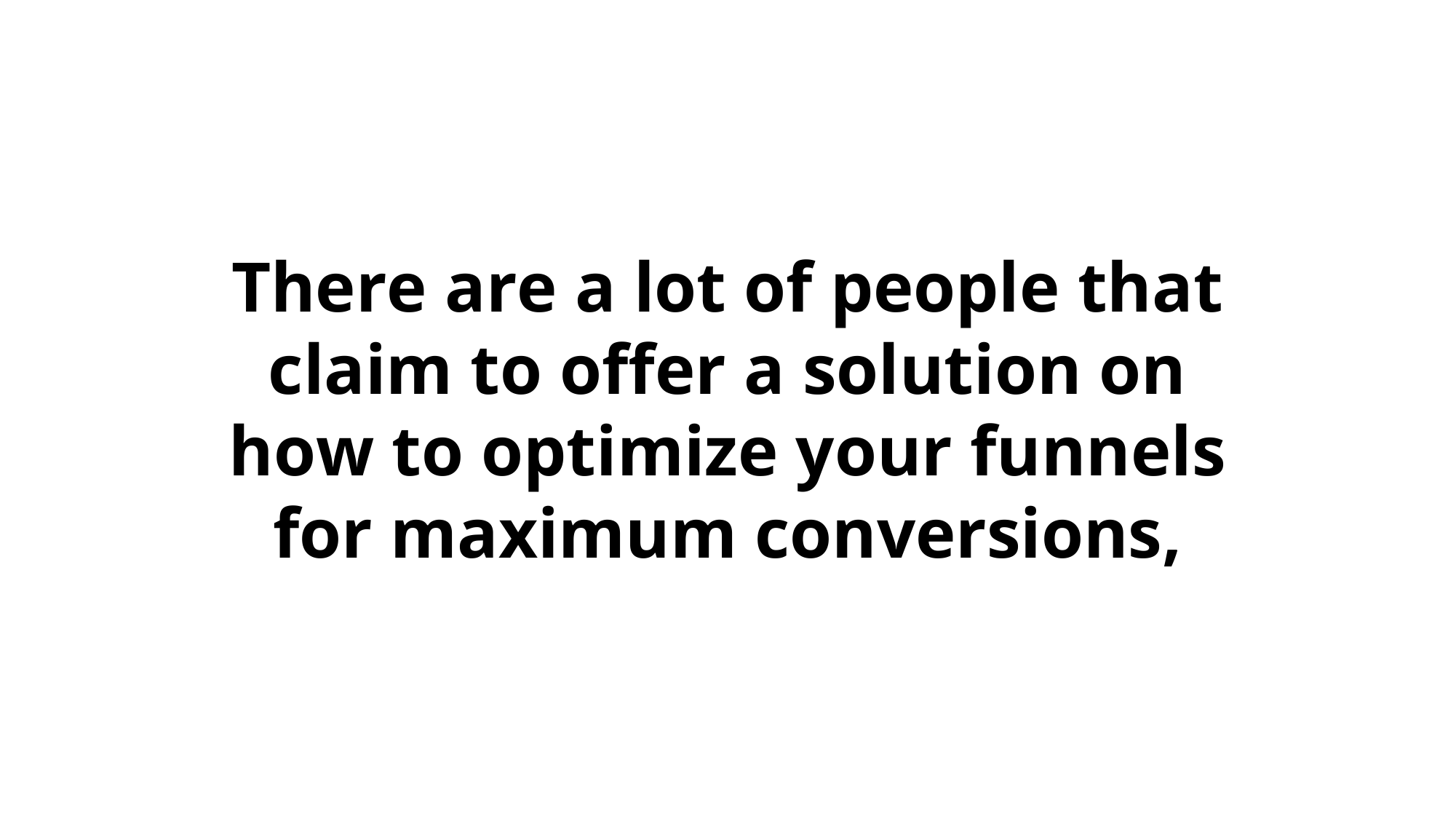

There are a lot of people that claim to offer a solution on how to optimize your funnels for maximum conversions,